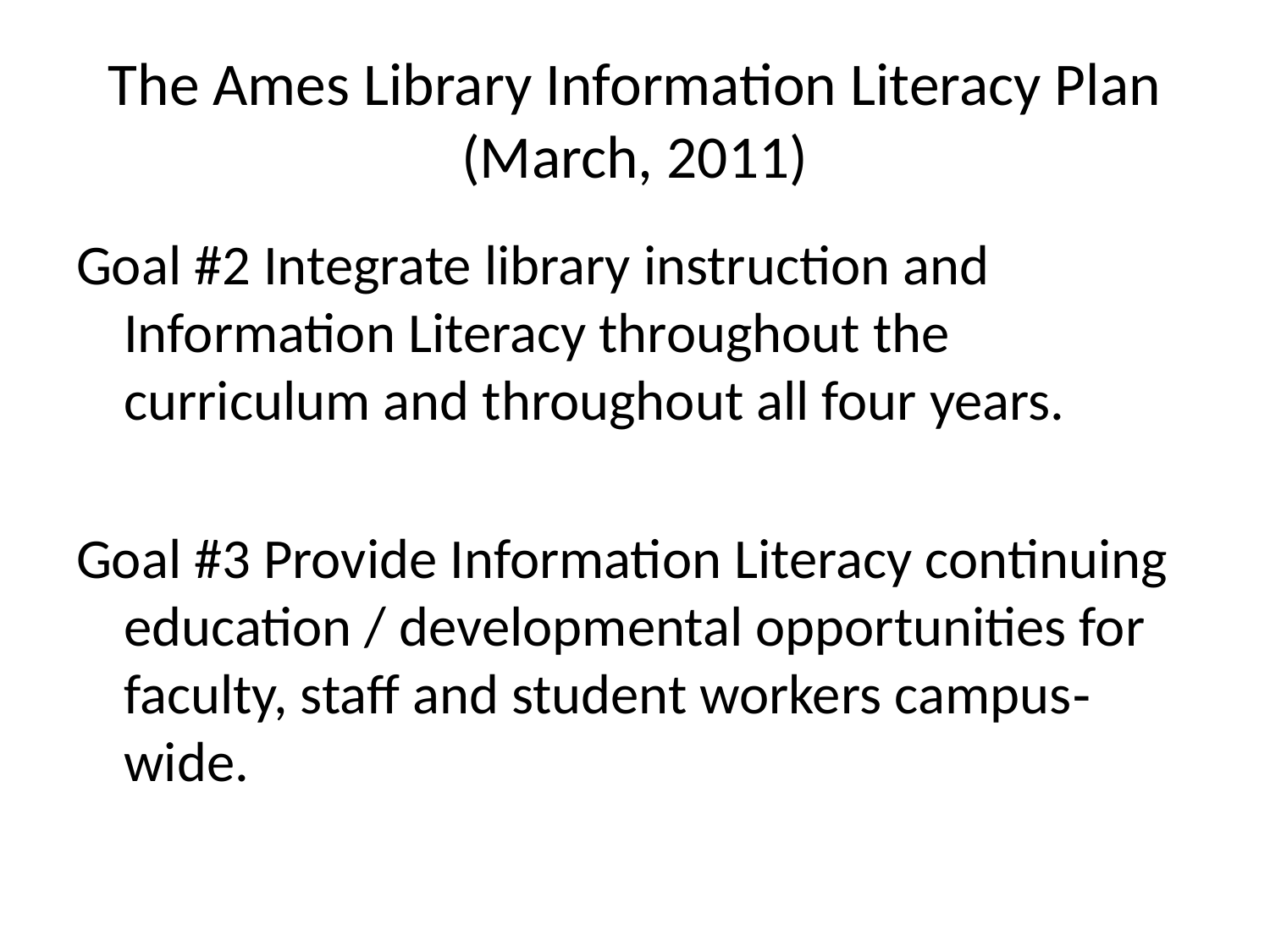

# The Ames Library Information Literacy Plan (March, 2011)
Goal #2 Integrate library instruction and Information Literacy throughout the curriculum and throughout all four years.

Goal #3 Provide Information Literacy continuing education / developmental opportunities for faculty, staff and student workers campus‐wide.